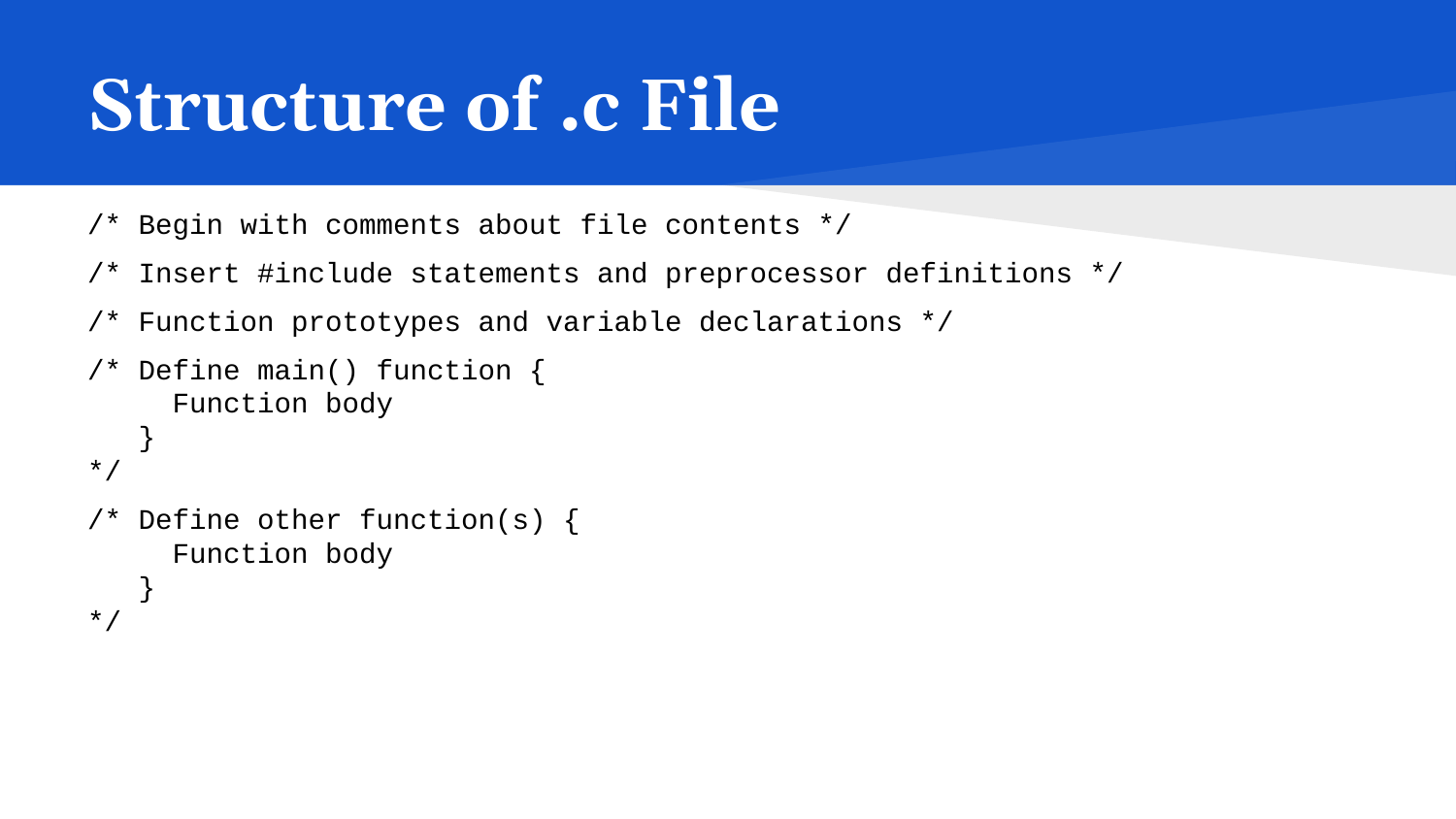

# Structure of .c File
/* Begin with comments about file contents */

/* Insert #include statements and preprocessor definitions */

/* Function prototypes and variable declarations */

/* Define main() function {
     Function body
   }
*/

/* Define other function(s) {
     Function body
   }
*/